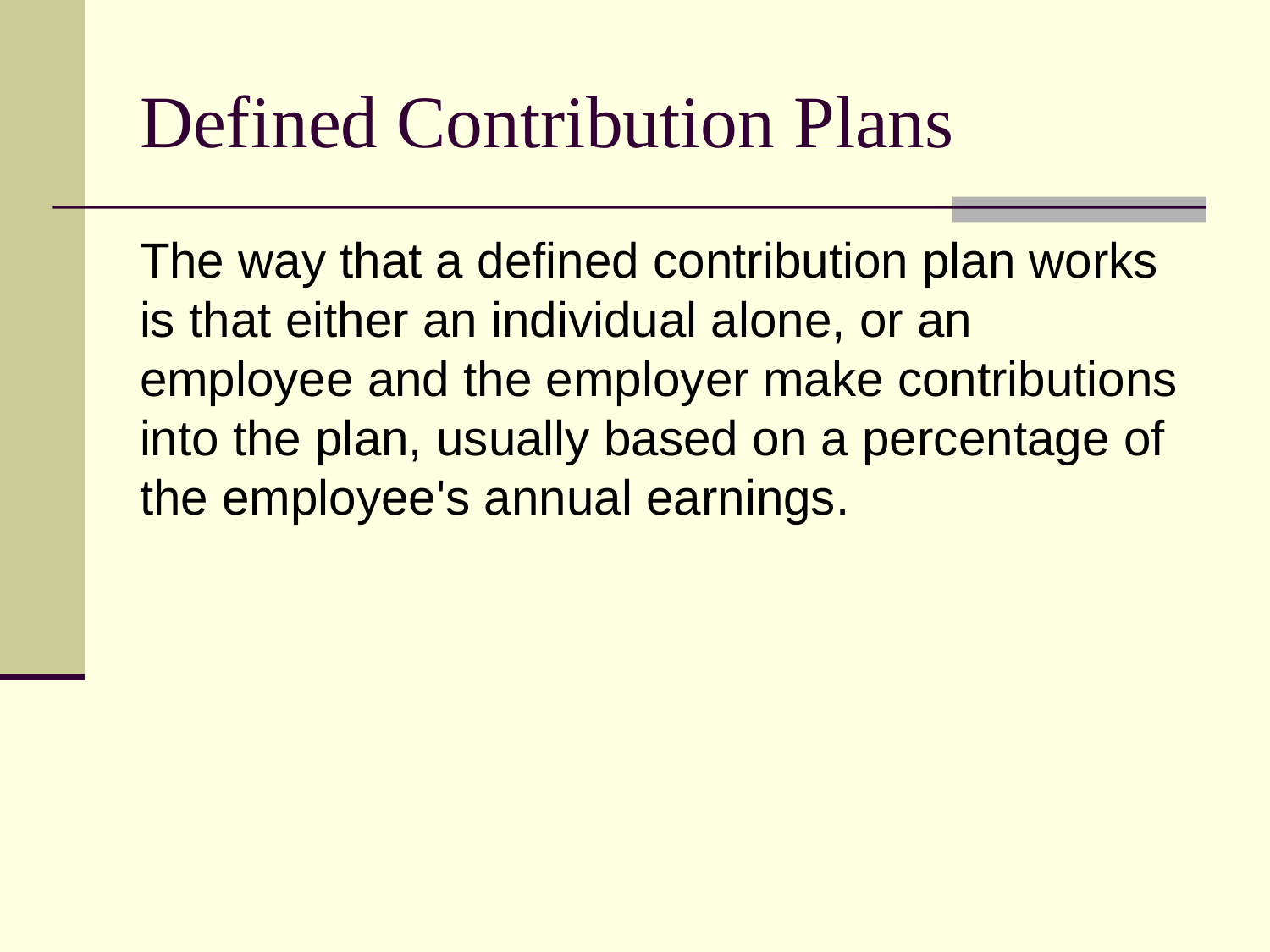

# Defined Contribution Plans
The way that a defined contribution plan works is that either an individual alone, or an employee and the employer make contributions into the plan, usually based on a percentage of the employee's annual earnings.